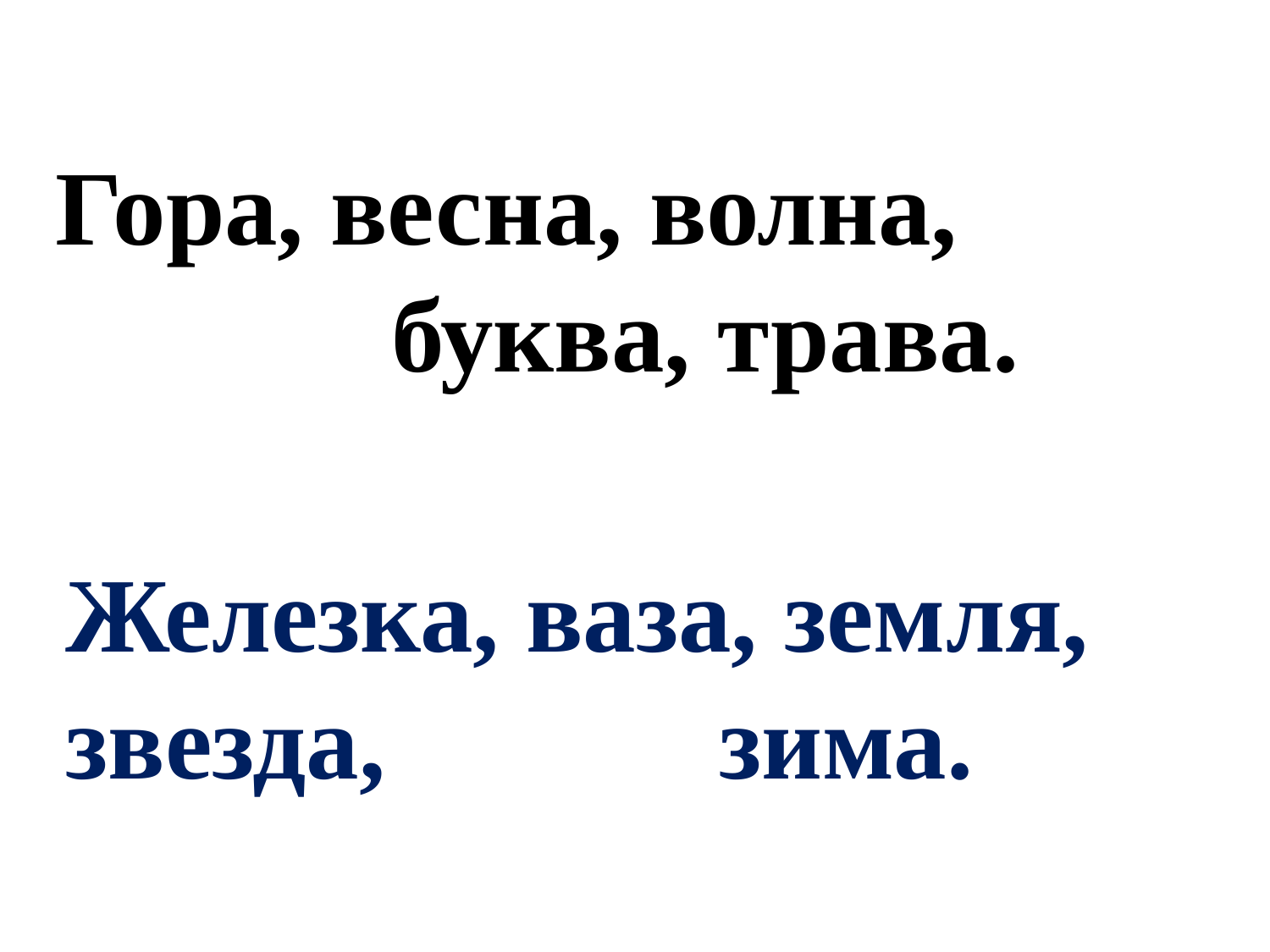

# Гора, весна, волна, багаж, буква, трава.

Железка, ваза, земля, звезда, озеро, зима.